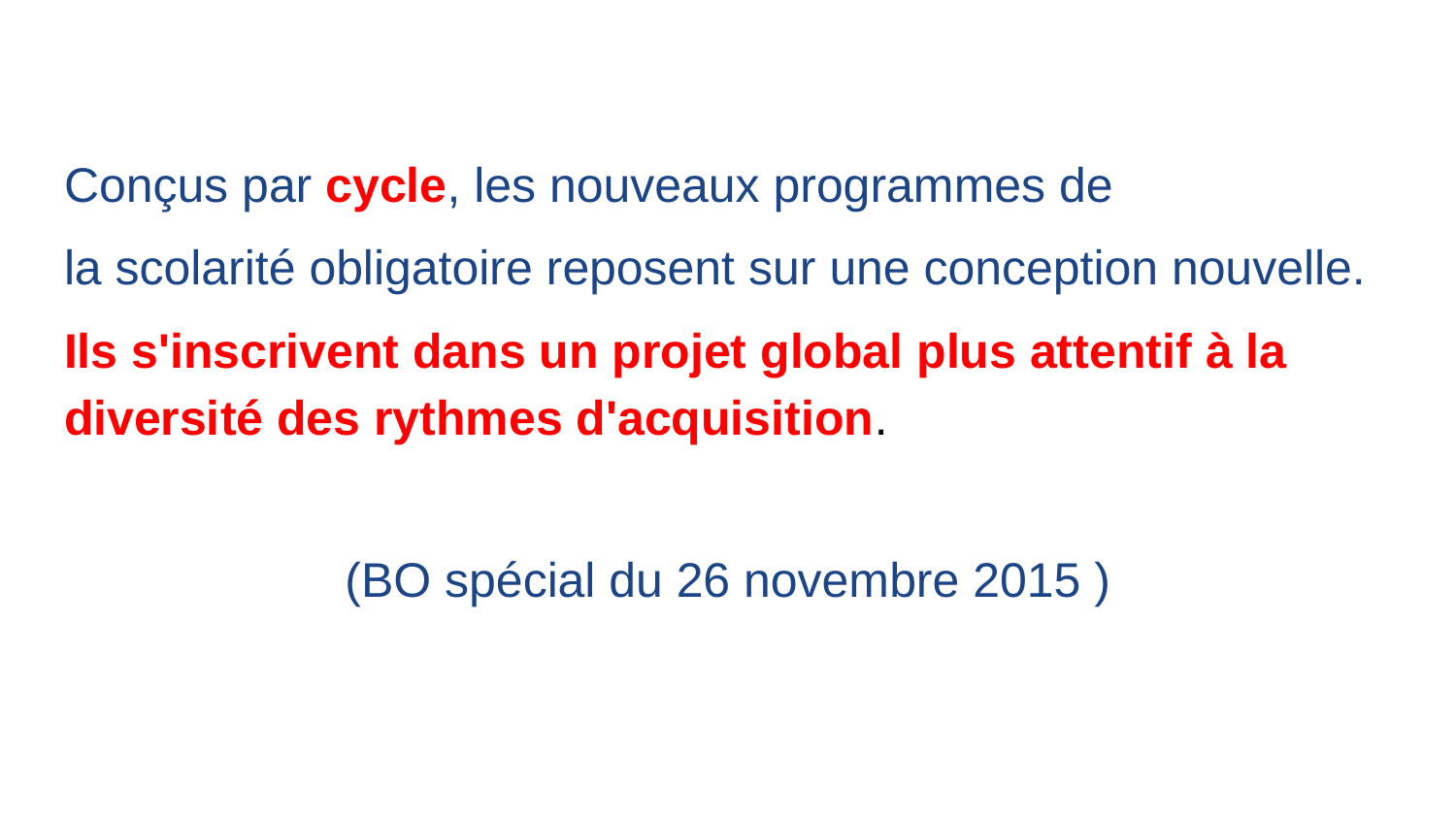

Conçus par cycle, les nouveaux programmes de
la scolarité obligatoire reposent sur une conception nouvelle.
Ils s'inscrivent dans un projet global plus attentif à la diversité des rythmes d'acquisition.

(BO spécial du 26 novembre 2015 )